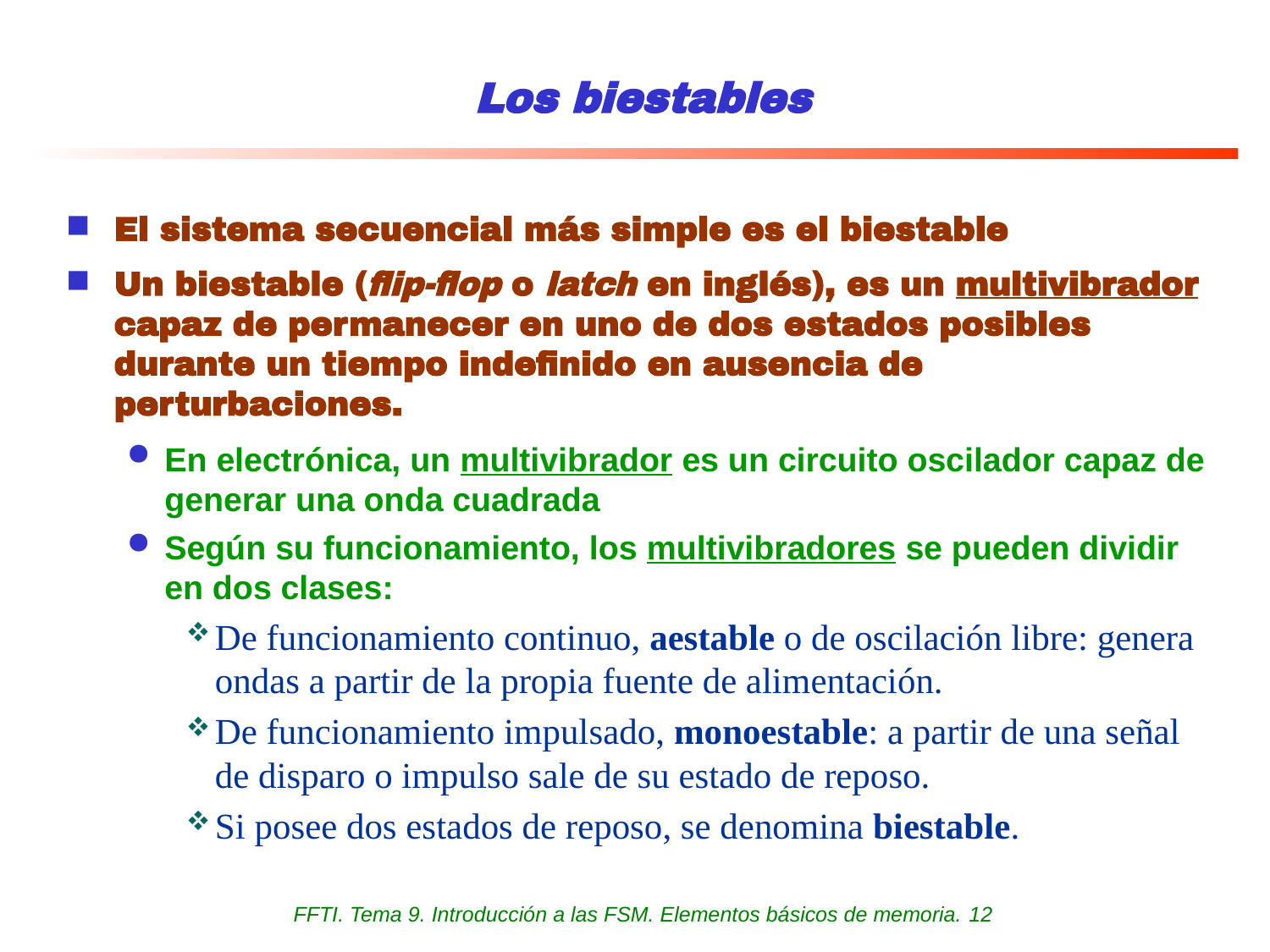

# Los biestables
El sistema secuencial más simple es el biestable
Un biestable (flip-flop o latch en inglés), es un multivibrador capaz de permanecer en uno de dos estados posibles durante un tiempo indefinido en ausencia de perturbaciones.
En electrónica, un multivibrador es un circuito oscilador capaz de generar una onda cuadrada
Según su funcionamiento, los multivibradores se pueden dividir en dos clases:
De funcionamiento continuo, aestable o de oscilación libre: genera ondas a partir de la propia fuente de alimentación.
De funcionamiento impulsado, monoestable: a partir de una señal de disparo o impulso sale de su estado de reposo.
Si posee dos estados de reposo, se denomina biestable.
FFTI. Tema 9. Introducción a las FSM. Elementos básicos de memoria. 12